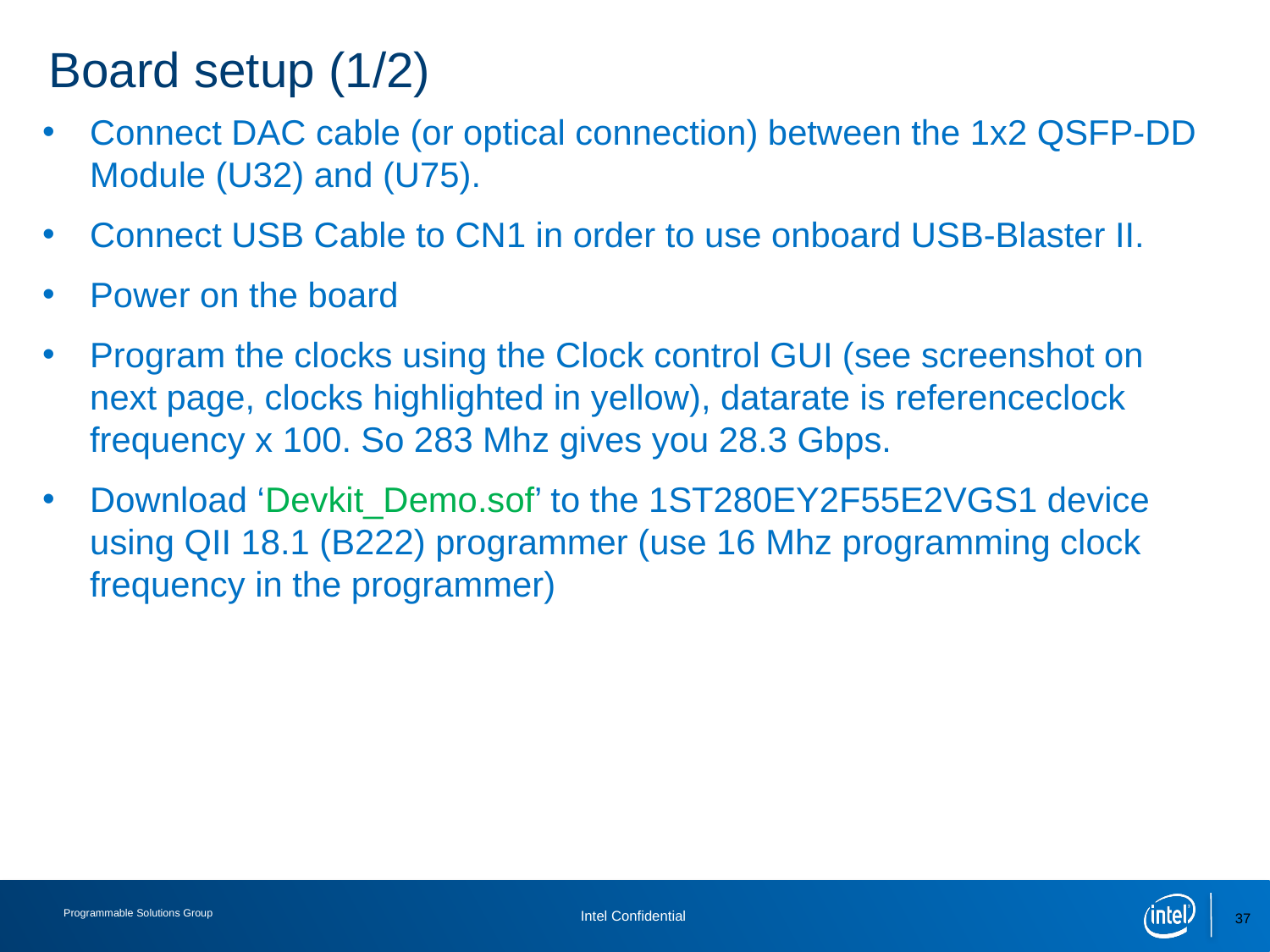

# Board setup (1/2)
Connect DAC cable (or optical connection) between the 1x2 QSFP-DD Module (U32) and (U75).
Connect USB Cable to CN1 in order to use onboard USB-Blaster II.
Power on the board
Program the clocks using the Clock control GUI (see screenshot on next page, clocks highlighted in yellow), datarate is referenceclock frequency x 100. So 283 Mhz gives you 28.3 Gbps.
Download ‘Devkit_Demo.sof’ to the 1ST280EY2F55E2VGS1 device using QII 18.1 (B222) programmer (use 16 Mhz programming clock frequency in the programmer)

37